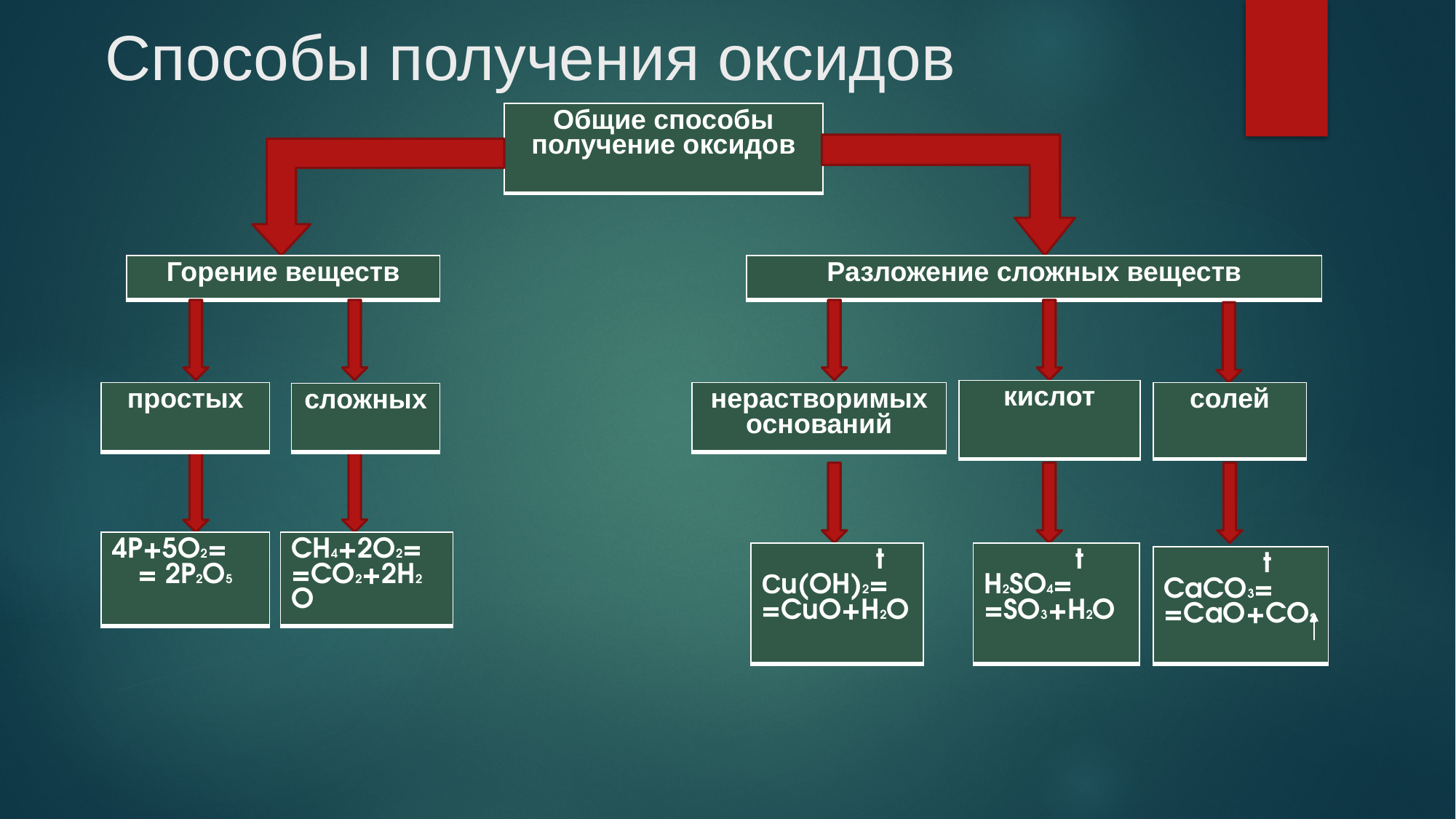

# Способы получения оксидов
| Общие способы получение оксидов |
| --- |

| Горение веществ |
| --- |
| Разложение сложных веществ |
| --- |

| кислот |
| --- |
| солей |
| --- |
| нерастворимых оснований |
| --- |
| простых |
| --- |
| сложных |
| --- |

| 4P+5O2= = 2P2O5 |
| --- |
| CH4+2O2= =CO2+2H2O |
| --- |
| t Сu(OH)2= =CuO+H2O |
| --- |
| t H2SO4= =SO3+H2O |
| --- |
| t CaCO3= =CaO+CO2 |
| --- |